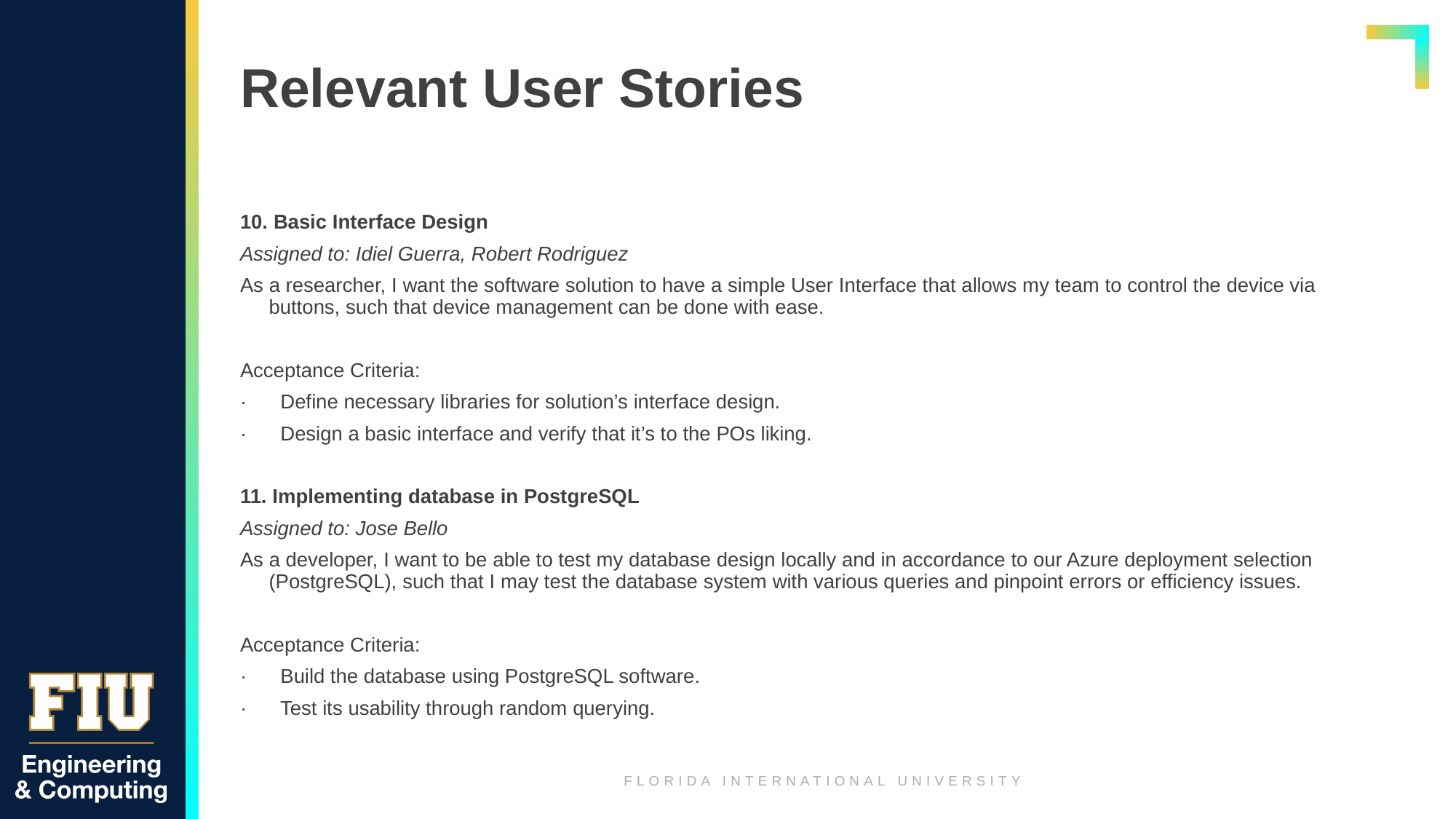

Relevant User Stories

10. Basic Interface Design
Assigned to: Idiel Guerra, Robert Rodriguez
As a researcher, I want the software solution to have a simple User Interface that allows my team to control the device via buttons, such that device management can be done with ease.

Acceptance Criteria:
·      Define necessary libraries for solution’s interface design.
·      Design a basic interface and verify that it’s to the POs liking.

11. Implementing database in PostgreSQL
Assigned to: Jose Bello
As a developer, I want to be able to test my database design locally and in accordance to our Azure deployment selection (PostgreSQL), such that I may test the database system with various queries and pinpoint errors or efficiency issues.

Acceptance Criteria:
·      Build the database using PostgreSQL software.
·      Test its usability through random querying.